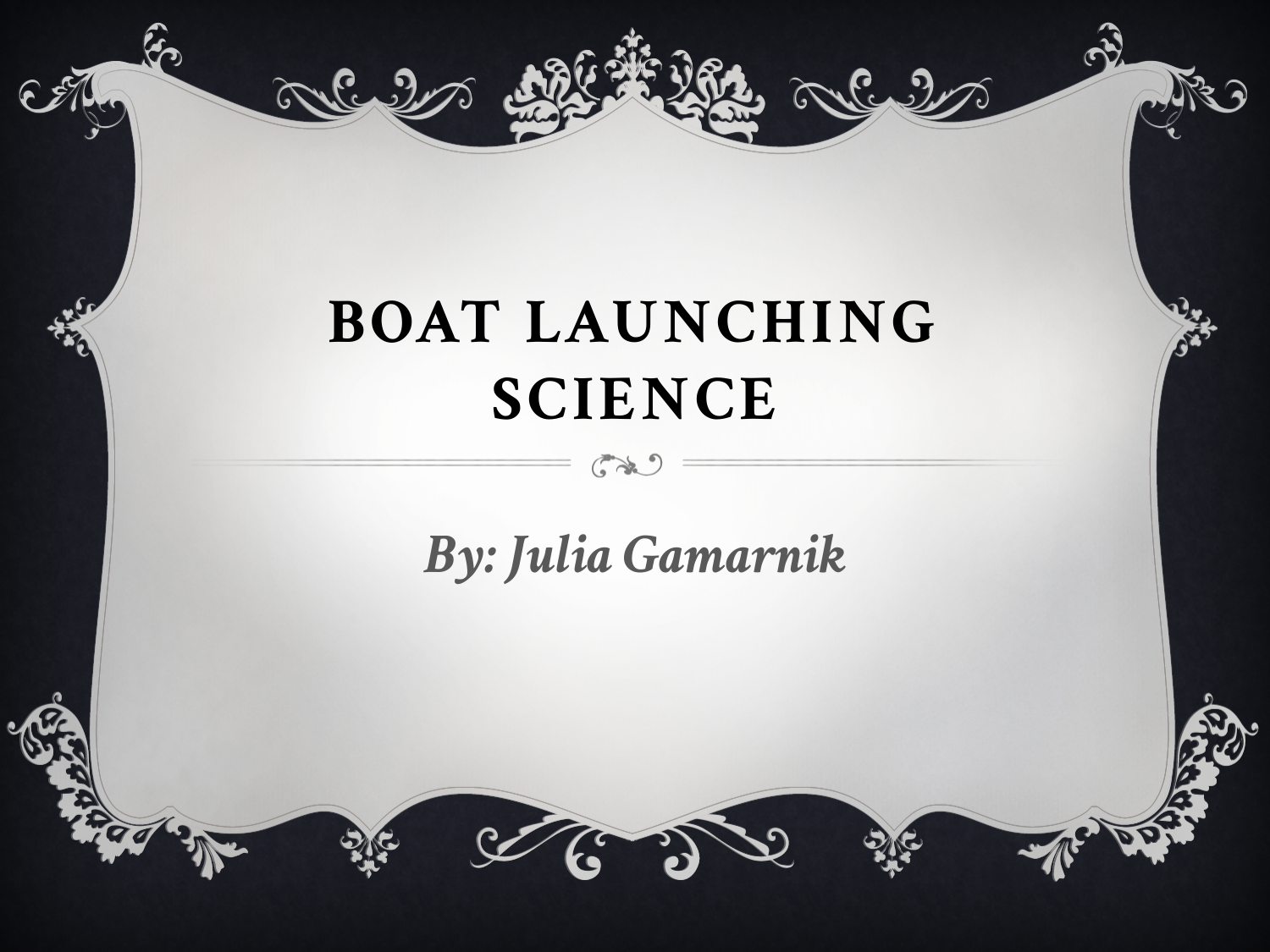

# Boat Launching Science
By: Julia Gamarnik